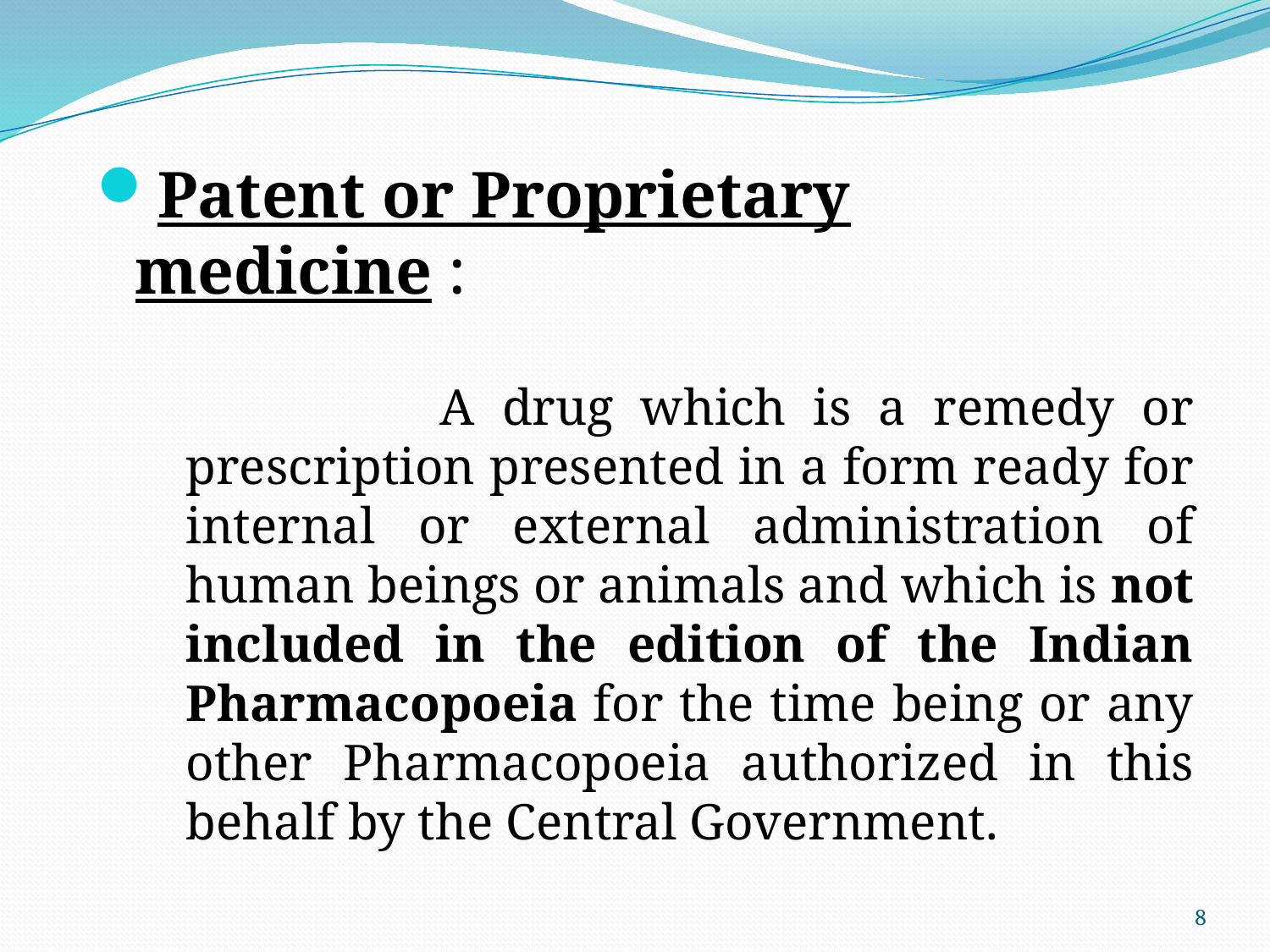

Patent or Proprietary medicine :

			A drug which is a remedy or prescription presented in a form ready for internal or external administration of human beings or animals and which is not included in the edition of the Indian Pharmacopoeia for the time being or any other Pharmacopoeia authorized in this behalf by the Central Government.
8